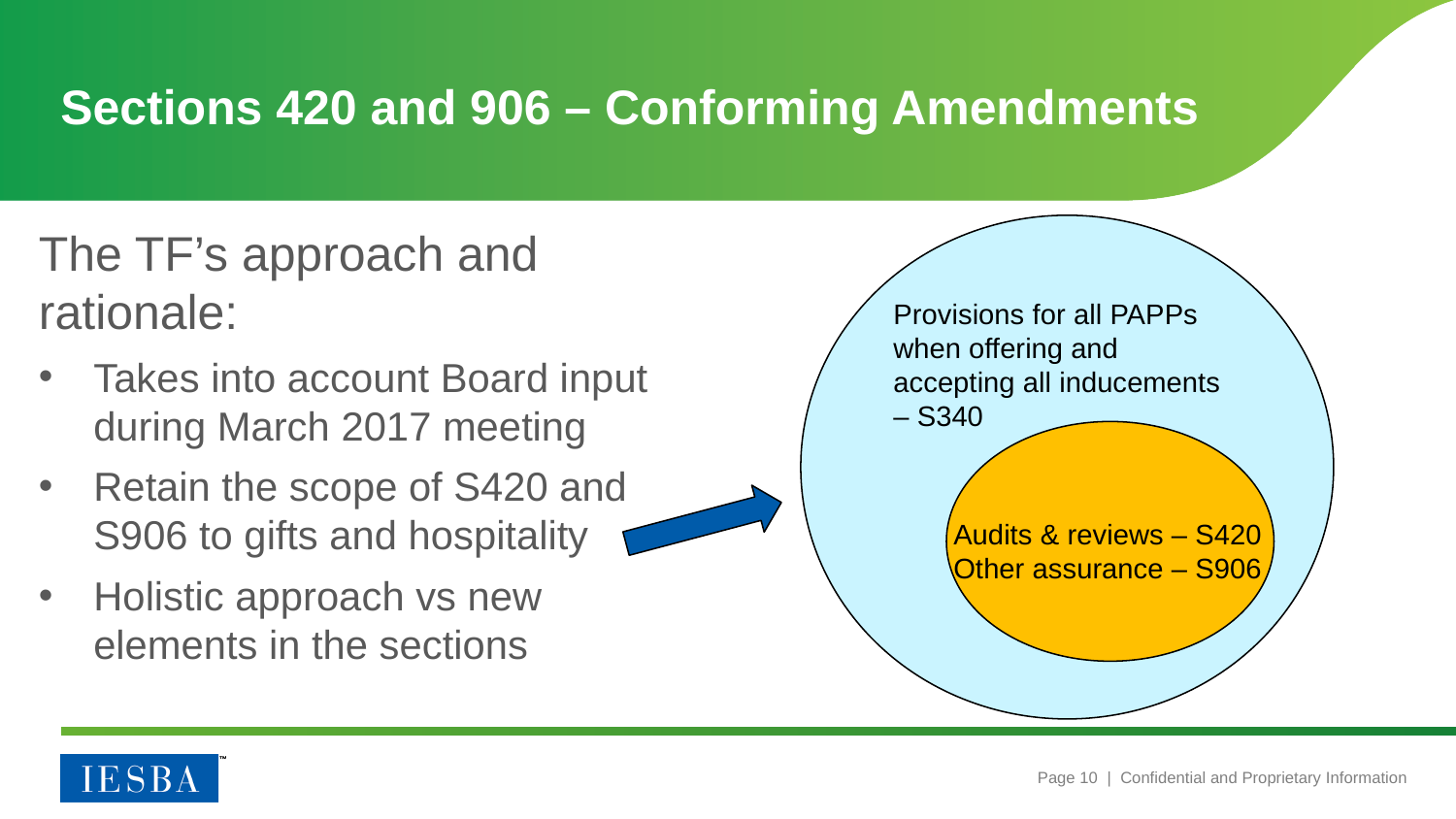

# Sections 420 and 906 – Conforming Amendments
Provisions for all PAPPs when offering and accepting all inducements – S340
The TF’s approach and rationale:
Takes into account Board input during March 2017 meeting
Retain the scope of S420 and S906 to gifts and hospitality
Holistic approach vs new elements in the sections

Audits & reviews – S420
Other assurance – S906